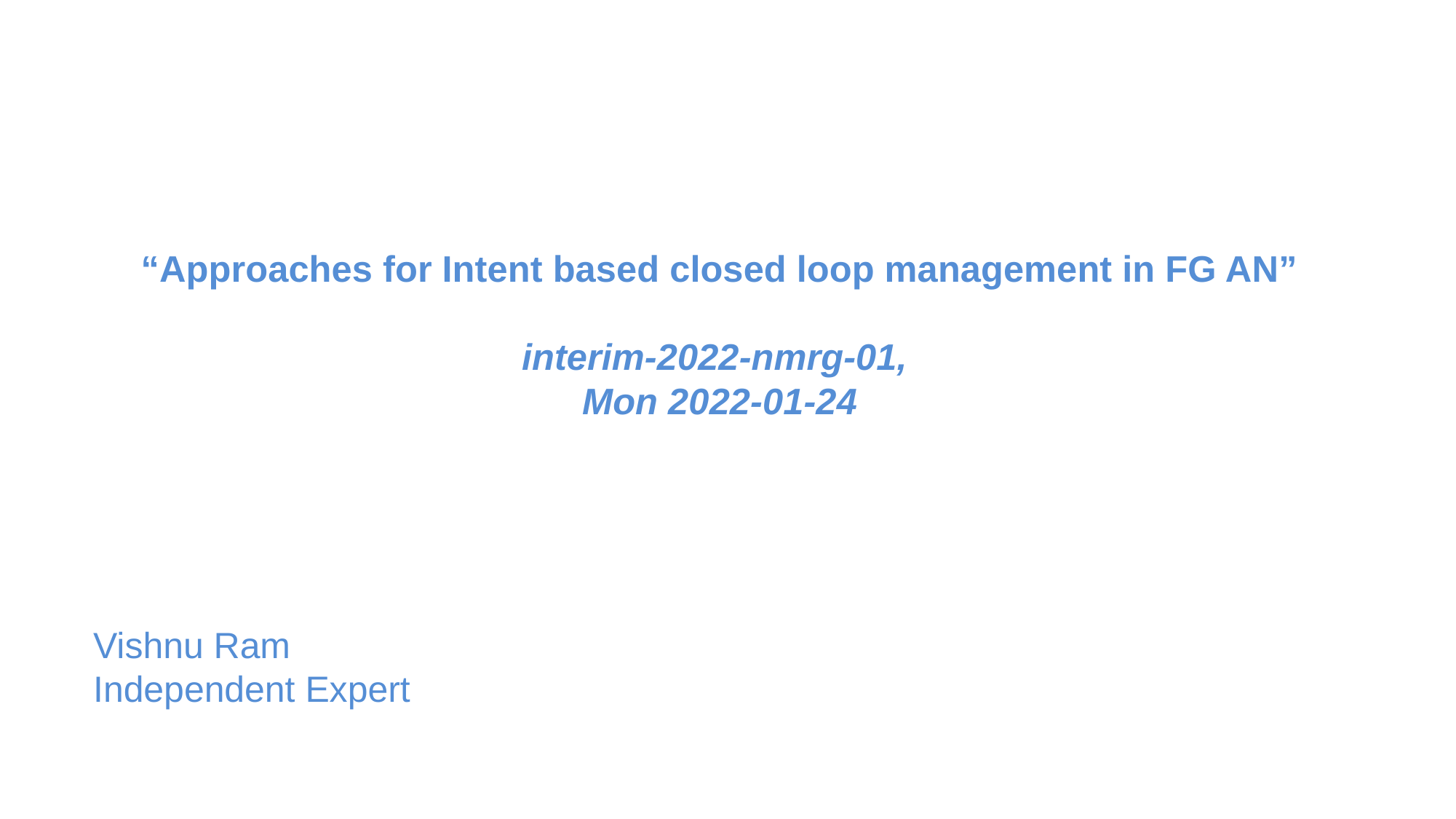

“Approaches for Intent based closed loop management in FG AN”
interim-2022-nmrg-01,
Mon 2022-01-24
Vishnu Ram
Independent Expert